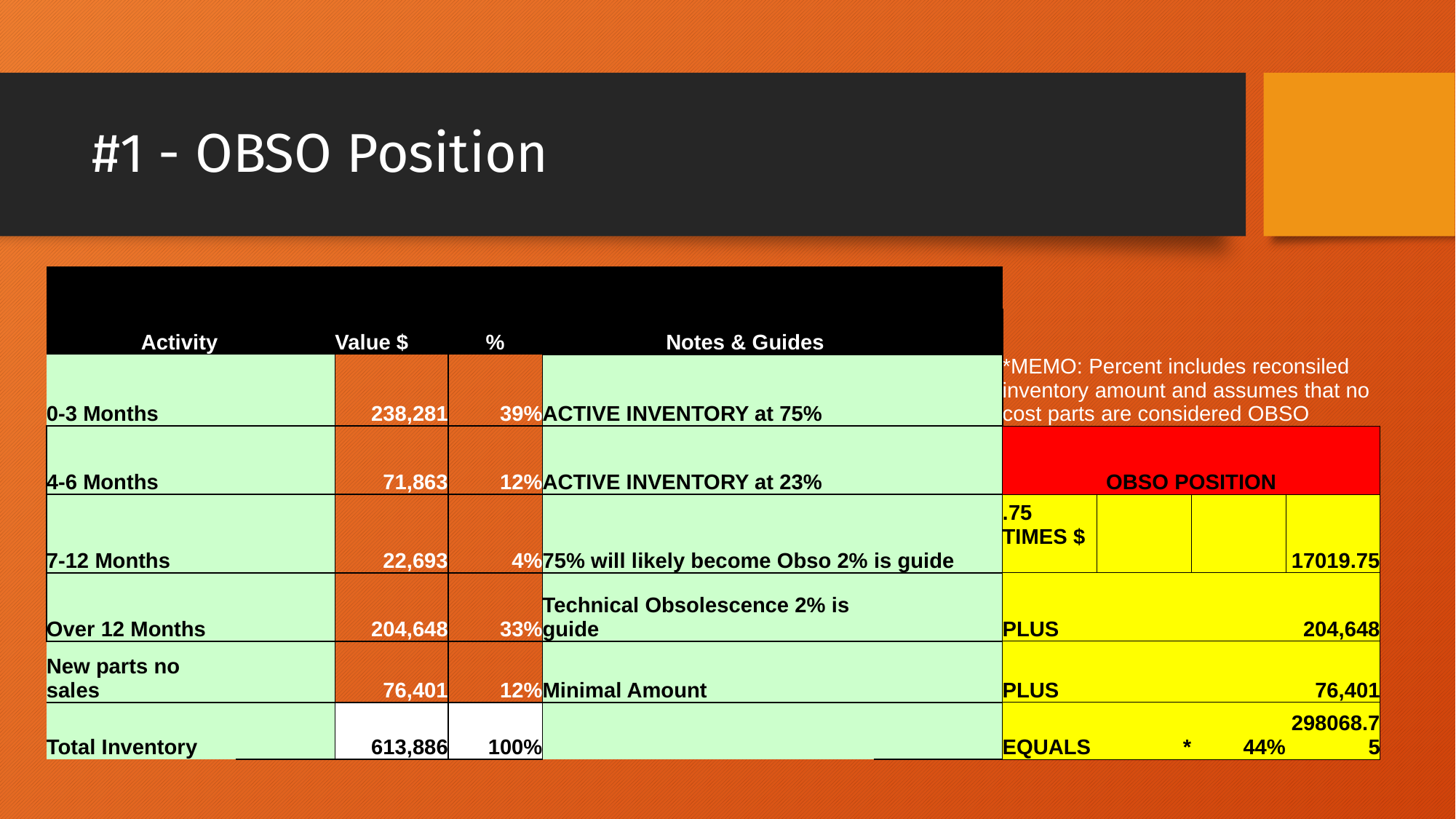

# #1 - OBSO Position
|  |  |  |  |  |  |  |  |  | \*MEMO: Percent includes reconsiled inventory amount and assumes that no cost parts are considered OBSO |  |  |  |
| --- | --- | --- | --- | --- | --- | --- | --- | --- | --- | --- | --- | --- |
|  | Activity |  | Value $ | % |  | Notes & Guides |  |  |  |  |  |  |
| 0-3 Months |  |  | 238,281 | 39% | ACTIVE INVENTORY at 75% |  |  |  |  |  |  |  |
| 4-6 Months |  |  | 71,863 | 12% | ACTIVE INVENTORY at 23% |  |  |  | OBSO POSITION |  |  |  |
| 7-12 Months |  |  | 22,693 | 4% | 75% will likely become Obso 2% is guide |  |  |  | .75 TIMES $ |  |  | 17019.75 |
| Over 12 Months |  |  | 204,648 | 33% | Technical Obsolescence 2% is guide |  |  |  | PLUS |  |  | 204,648 |
| New parts no sales |  |  | 76,401 | 12% | Minimal Amount |  |  |  | PLUS |  |  | 76,401 |
| Total Inventory |  |  | 613,886 | 100% |  |  |  |  | EQUALS | \* | 44% | 298068.75 |